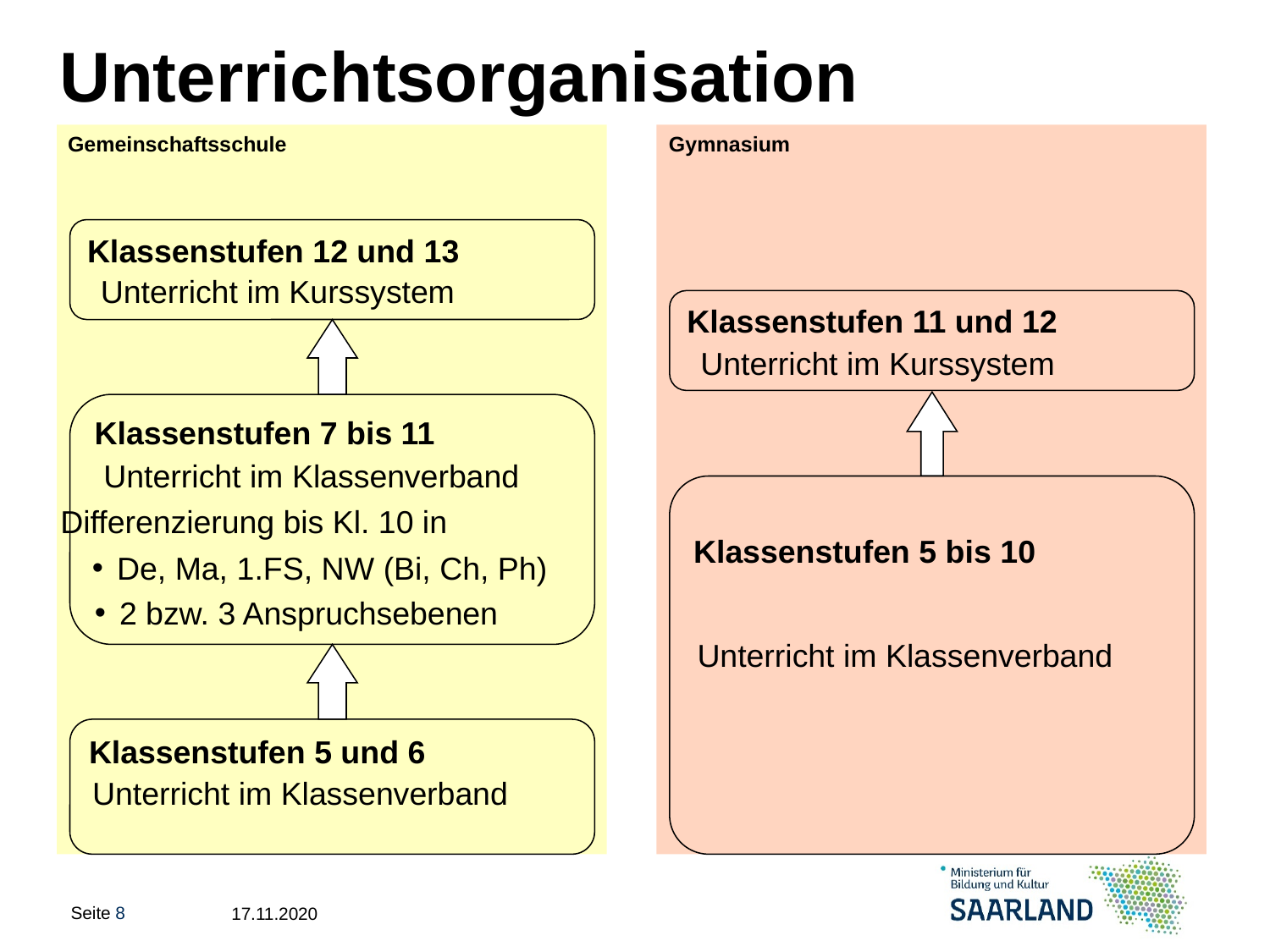

Unterrichtsorganisation

Gemeinschaftsschule

Gymnasium
Klassenstufen 12 und 13
Unterricht im Kurssystem
Klassenstufen 11 und 12

Unterricht im Kurssystem

Klassenstufen 7 bis 11
Unterricht im Klassenverband

Klassenstufen 5 bis 10
Differenzierung bis Kl. 10 in
De, Ma, 1.FS, NW (Bi, Ch, Ph)
2 bzw. 3 Anspruchsebenen
Unterricht im Klassenverband

Klassenstufen 5 und 6
Unterricht im Klassenverband
17.11.2020